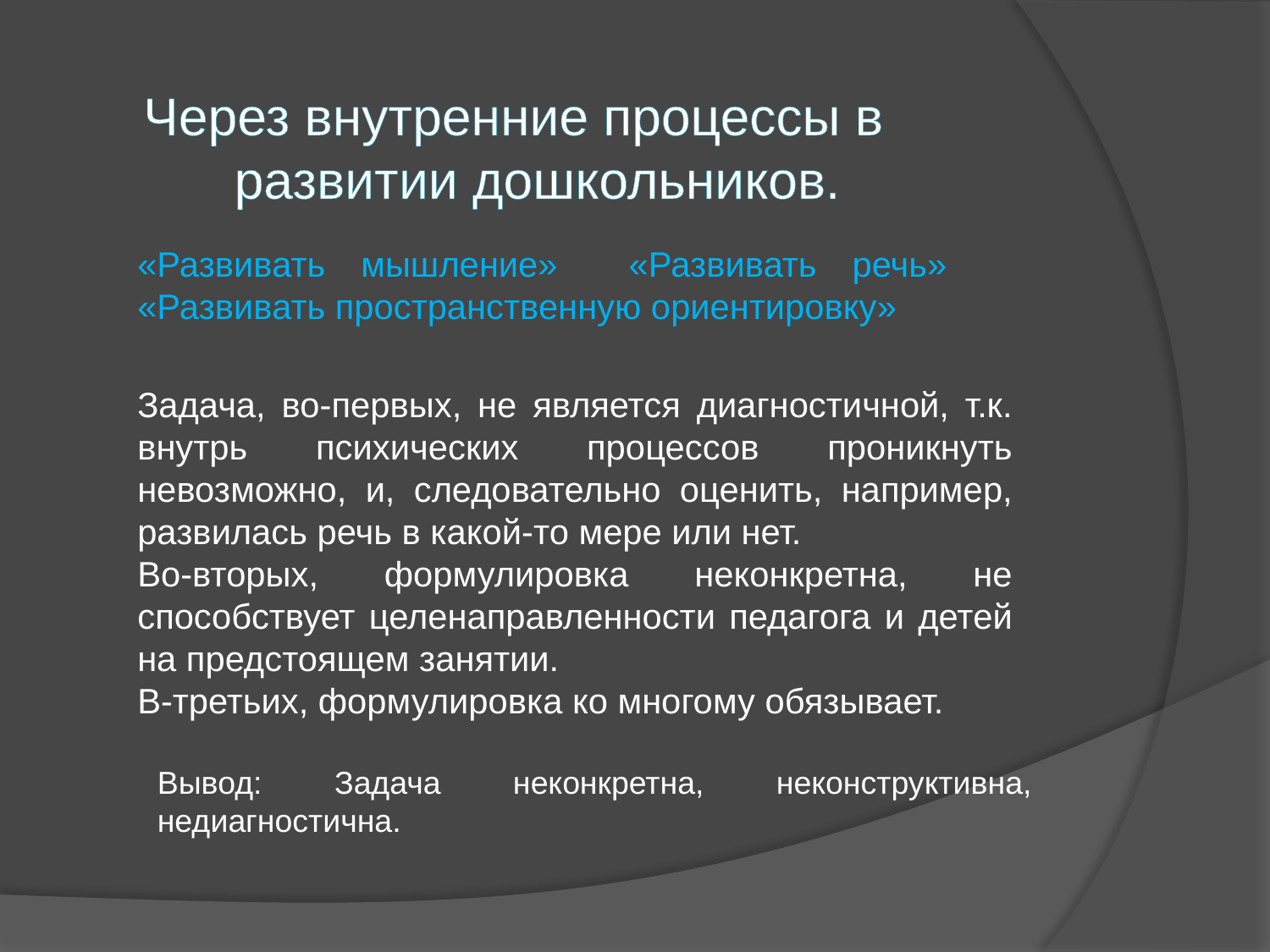

Через внутренние процессы в развитии дошкольников.
«Развивать мышление»  «Развивать речь»  «Развивать пространственную ориентировку»
Задача, во-первых, не является диагностичной, т.к. внутрь психических процессов проникнуть невозможно, и, следовательно оценить, например, развилась речь в какой-то мере или нет.
Во-вторых, формулировка неконкретна, не способствует целенаправленности педагога и детей на предстоящем занятии.
В-третьих, формулировка ко многому обязывает.
Вывод: Задача неконкретна, неконструктивна, недиагностична.